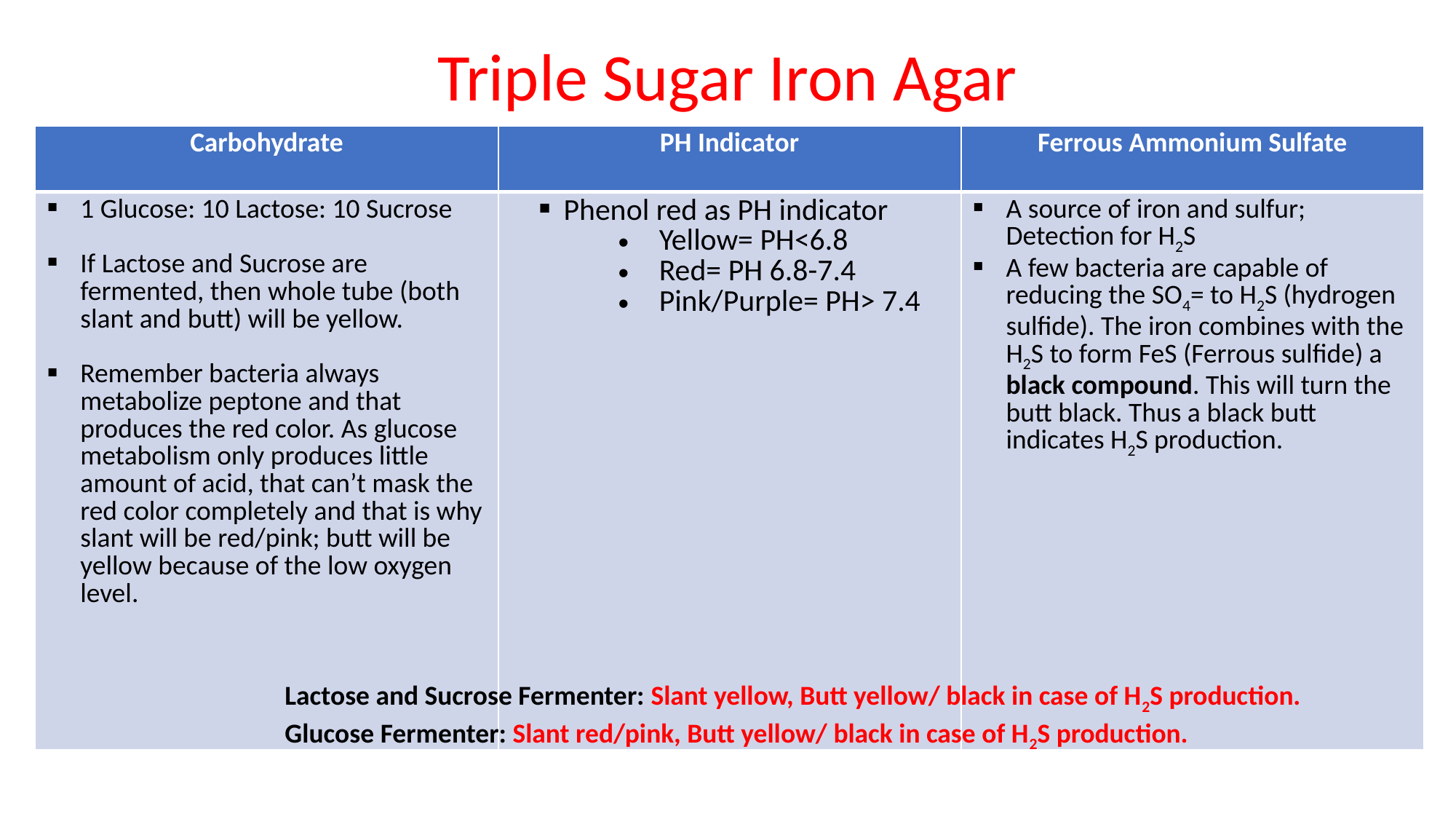

# Triple Sugar Iron Agar
| Carbohydrate | PH Indicator | Ferrous Ammonium Sulfate |
| --- | --- | --- |
| 1 Glucose: 10 Lactose: 10 Sucrose If Lactose and Sucrose are fermented, then whole tube (both slant and butt) will be yellow. Remember bacteria always metabolize peptone and that produces the red color. As glucose metabolism only produces little amount of acid, that can’t mask the red color completely and that is why slant will be red/pink; butt will be yellow because of the low oxygen level. | Phenol red as PH indicator Yellow= PH<6.8 Red= PH 6.8-7.4 Pink/Purple= PH> 7.4 | A source of iron and sulfur; Detection for H2S A few bacteria are capable of reducing the SO4= to H2S (hydrogen sulfide). The iron combines with the H2S to form FeS (Ferrous sulfide) a black compound. This will turn the butt black. Thus a black butt indicates H2S production. |
Lactose and Sucrose Fermenter: Slant yellow, Butt yellow/ black in case of H2S production.
Glucose Fermenter: Slant red/pink, Butt yellow/ black in case of H2S production.